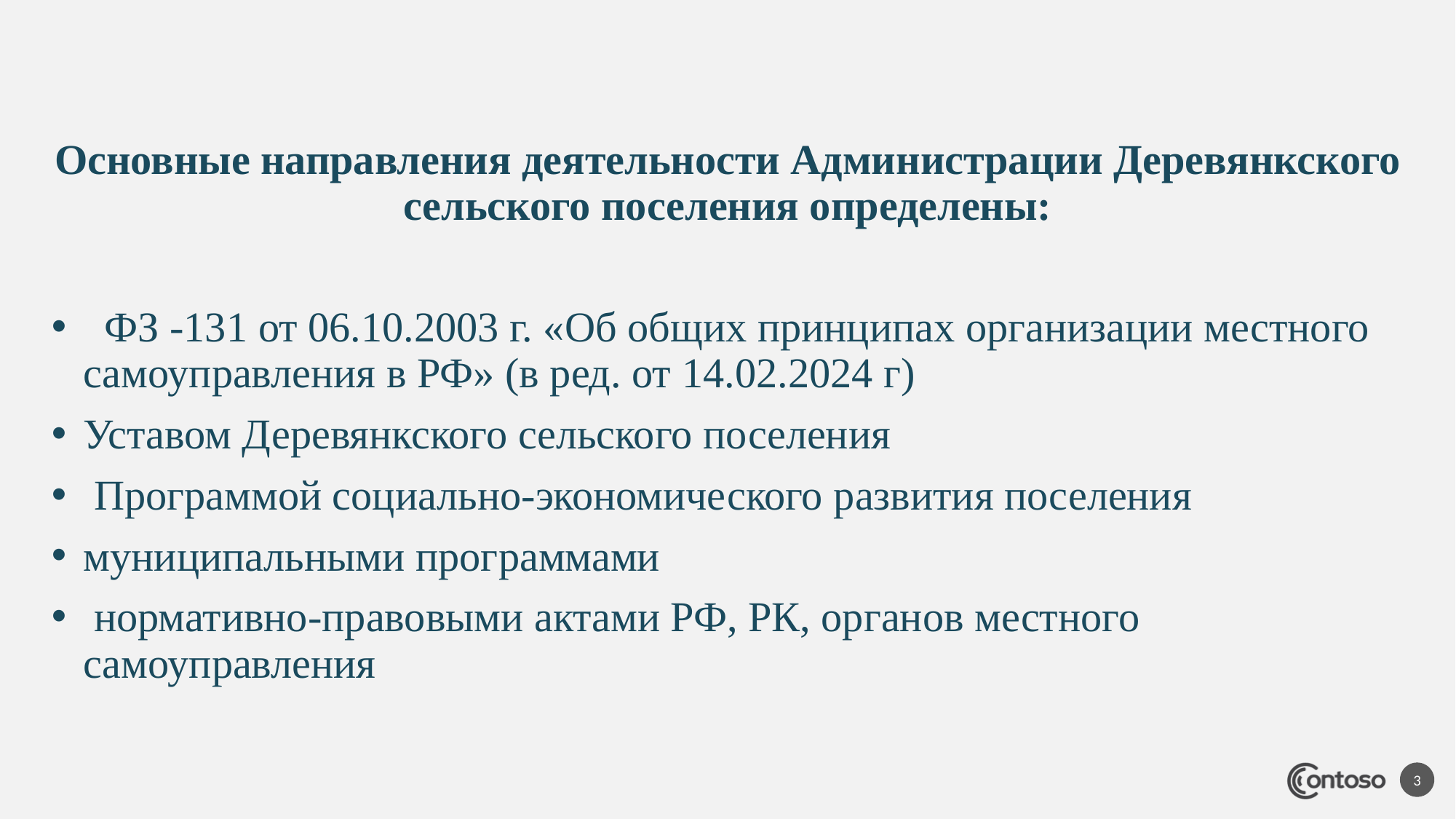

Основные направления деятельности Администрации Деревянкского сельского поселения определены:

  ФЗ -131 от 06.10.2003 г. «Об общих принципах организации местного самоуправления в РФ» (в ред. от 14.02.2024 г)
Уставом Деревянкского сельского поселения
 Программой социально-экономического развития поселения
муниципальными программами
 нормативно-правовыми актами РФ, РК, органов местного         самоуправления

3